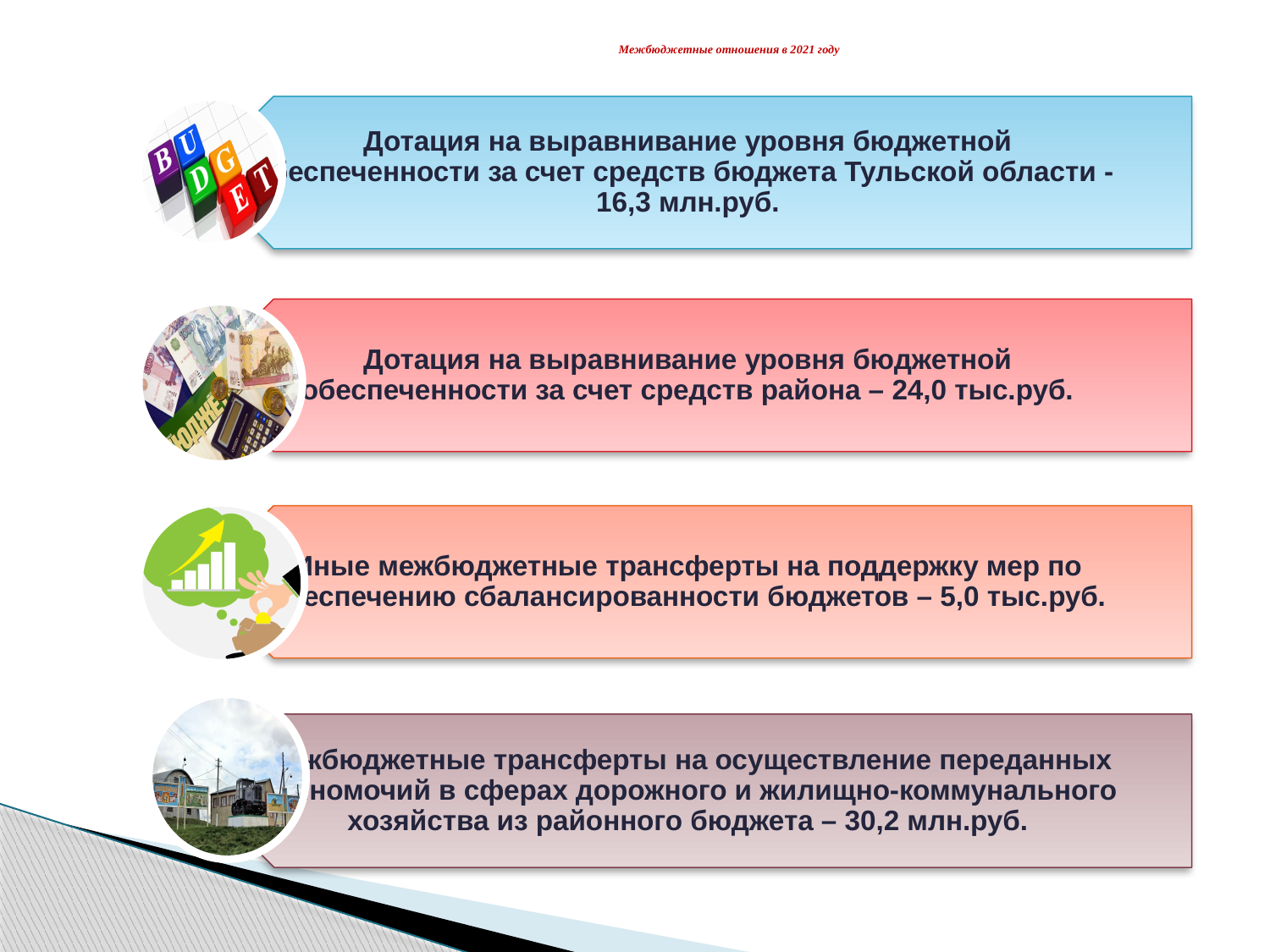

# Межбюджетные отношения в 2021 году
Дотация на выравнивание уровня бюджетной обеспеченности за счет средств бюджета Тульской области -  16,3 млн.руб.
Дотация на выравнивание уровня бюджетной обеспеченности за счет средств района – 24,0 тыс.руб.
Иные межбюджетные трансферты на поддержку мер по обеспечению сбалансированности бюджетов – 5,0 тыс.руб.
Межбюджетные трансферты на осуществление переданных полномочий в сферах дорожного и жилищно-коммунального хозяйства из районного бюджета – 30,2 млн.руб.